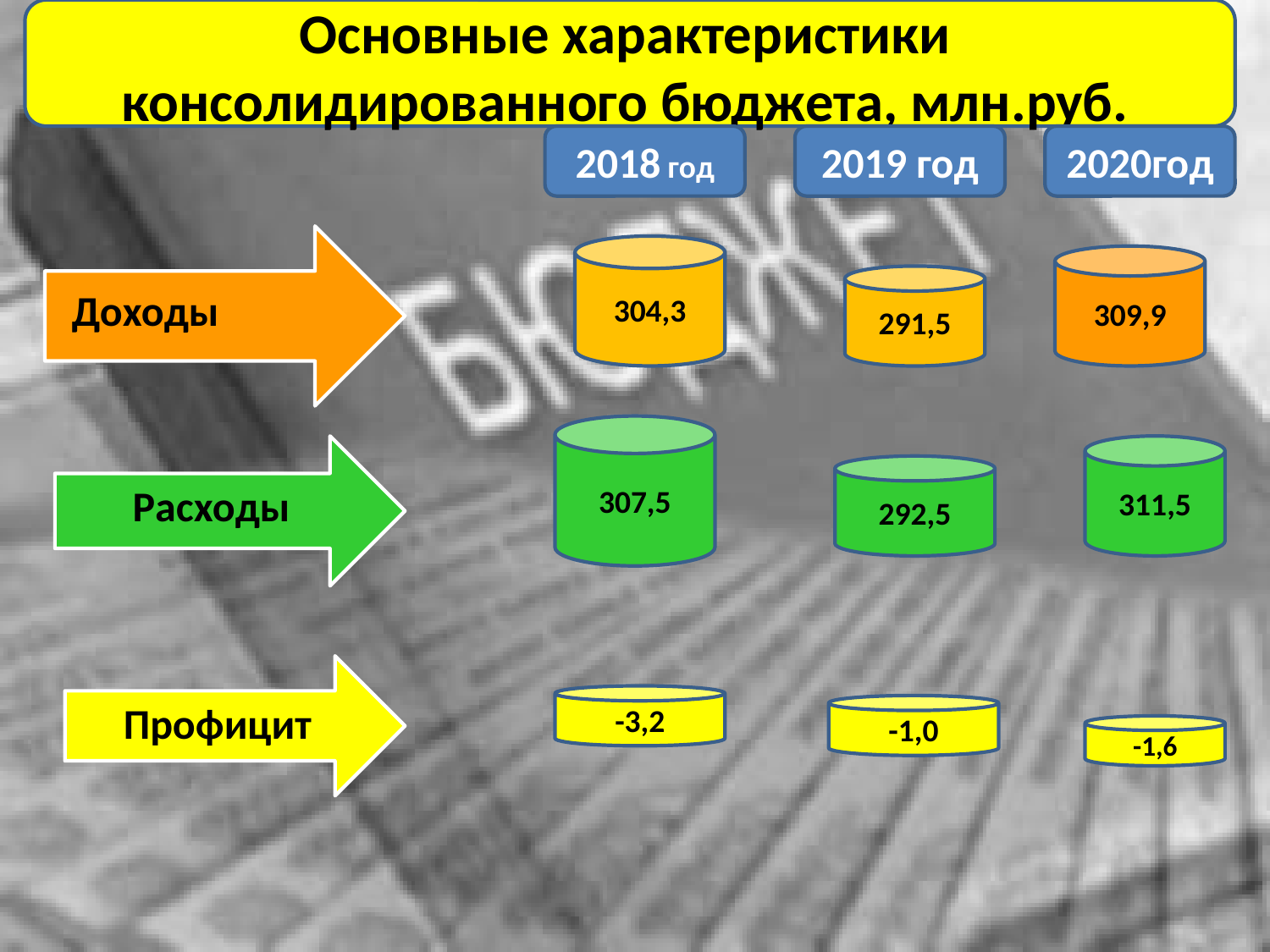

Основные характеристики консолидированного бюджета, млн.руб.
2018 год
2019 год
2020год
Доходы
304,3
309,9
291,5
307,5
Расходы
311,5
292,5
Профицит
-3,2
-1,0
-1,6